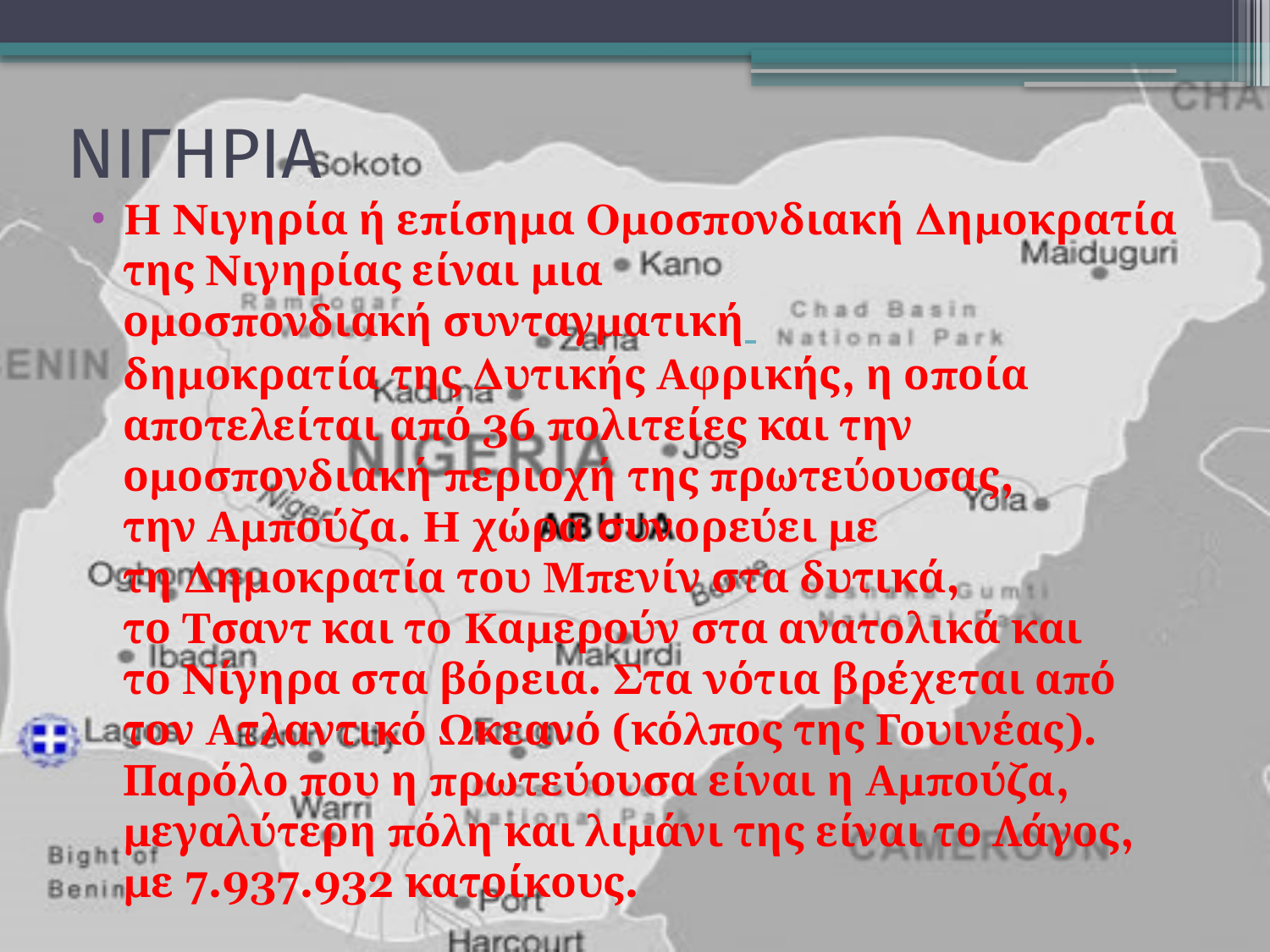

# ΝΙΓΗΡΙΑ
Η Νιγηρία ή επίσημα Ομοσπονδιακή Δημοκρατία της Νιγηρίας είναι μια ομοσπονδιακή συνταγματική δημοκρατία της Δυτικής Αφρικής, η οποία αποτελείται από 36 πολιτείες και την ομοσπονδιακή περιοχή της πρωτεύουσας, την Αμπούζα. Η χώρα συνορεύει με τη Δημοκρατία του Μπενίν στα δυτικά, το Τσαντ και το Καμερούν στα ανατολικά και το Νίγηρα στα βόρεια. Στα νότια βρέχεται από τον Ατλαντικό Ωκεανό (κόλπος της Γουινέας). Παρόλο που η πρωτεύουσα είναι η Αμπούζα, μεγαλύτερη πόλη και λιμάνι της είναι το Λάγος, με 7.937.932 κατοίκους.